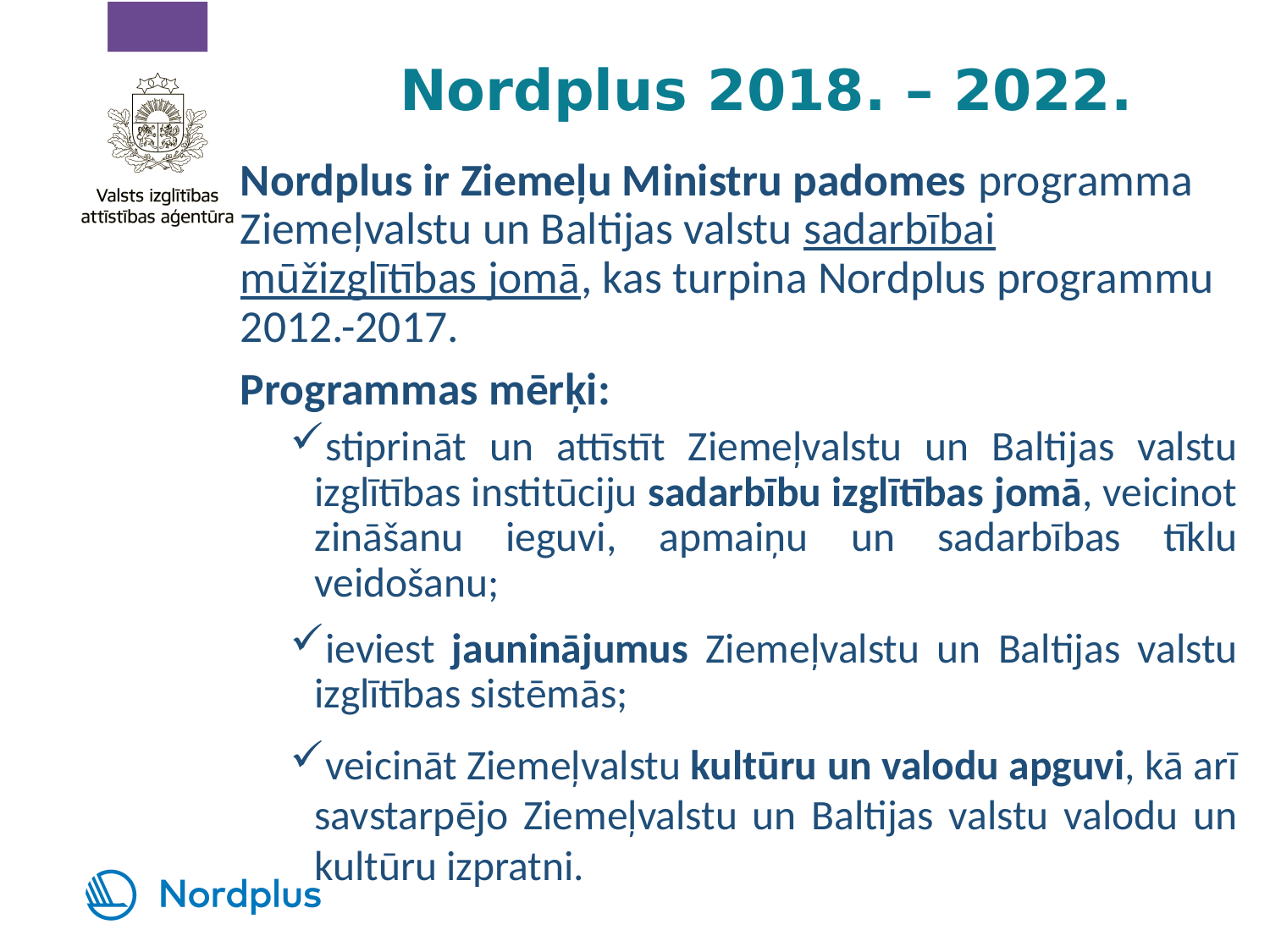

# Nordplus 2018. – 2022.
Nordplus ir Ziemeļu Ministru padomes programma Ziemeļvalstu un Baltijas valstu sadarbībai mūžizglītības jomā, kas turpina Nordplus programmu 2012.-2017.
Programmas mērķi:
stiprināt un attīstīt Ziemeļvalstu un Baltijas valstu izglītības institūciju sadarbību izglītības jomā, veicinot zināšanu ieguvi, apmaiņu un sadarbības tīklu veidošanu;
ieviest jauninājumus Ziemeļvalstu un Baltijas valstu izglītības sistēmās;
veicināt Ziemeļvalstu kultūru un valodu apguvi, kā arī savstarpējo Ziemeļvalstu un Baltijas valstu valodu un kultūru izpratni.